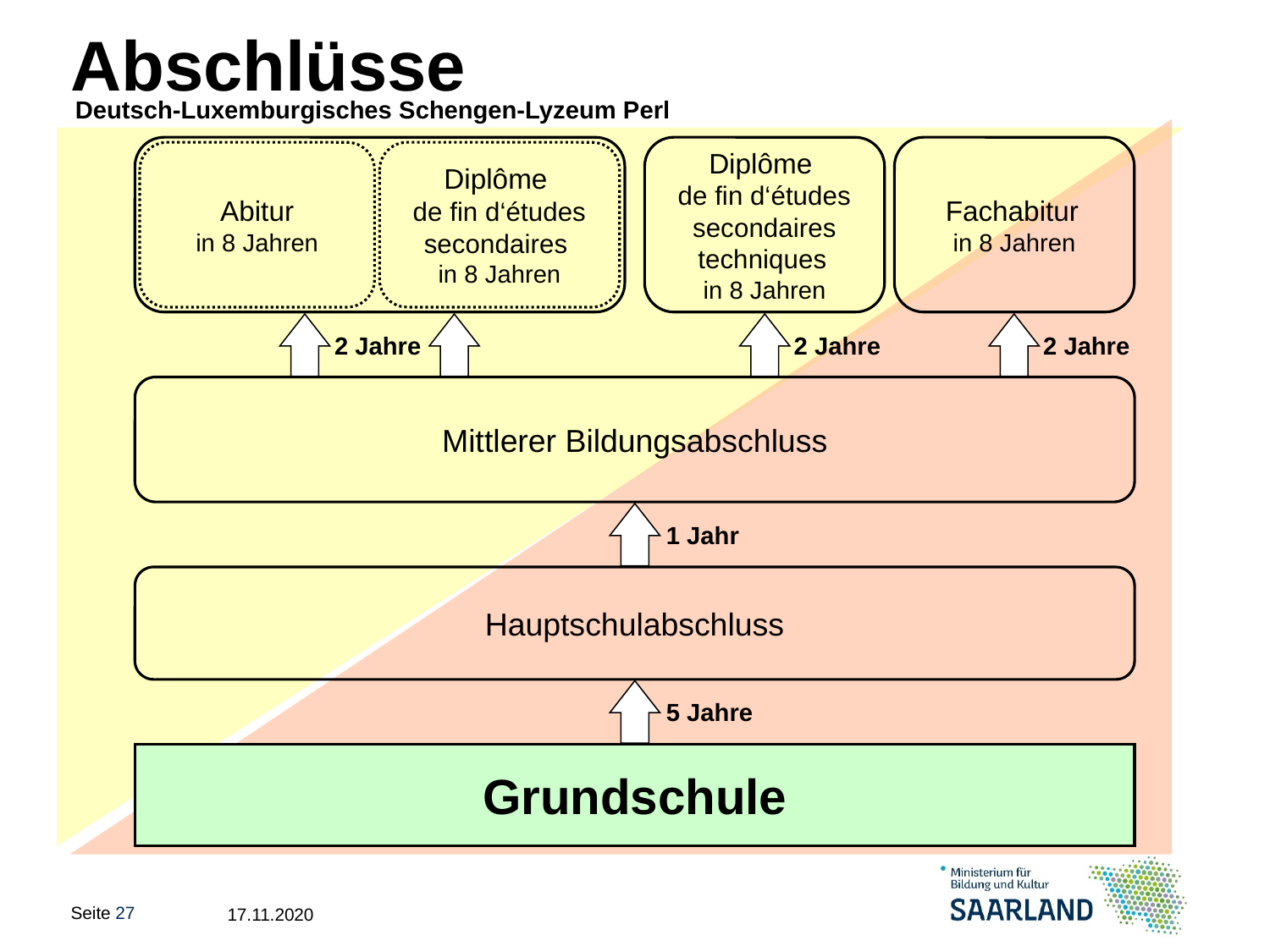

Abschlüsse
Deutsch-Luxemburgisches Schengen-Lyzeum Perl

Diplôme
de fin d‘études secondaires techniques
in 8 Jahren
Fachabitur
in 8 Jahren
Abitur
in 8 Jahren
Diplôme
de fin d‘études secondaires
in 8 Jahren

2 Jahre
2 Jahre
2 Jahre
Mittlerer Bildungsabschluss

1 Jahr
Hauptschulabschluss

5 Jahre
Grundschule